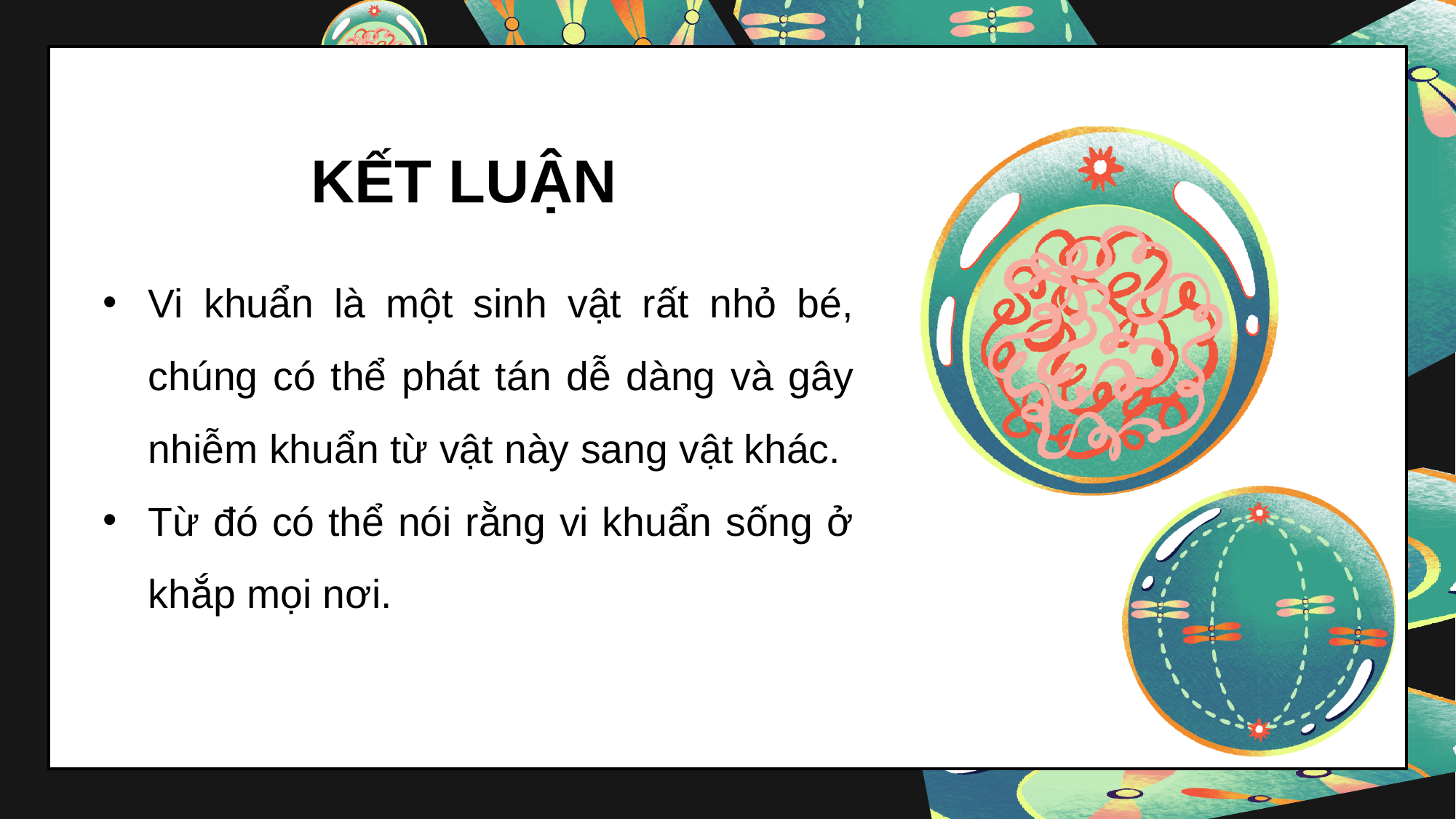

KẾT LUẬN
Vi khuẩn là một sinh vật rất nhỏ bé, chúng có thể phát tán dễ dàng và gây nhiễm khuẩn từ vật này sang vật khác.
Từ đó có thể nói rằng vi khuẩn sống ở khắp mọi nơi.